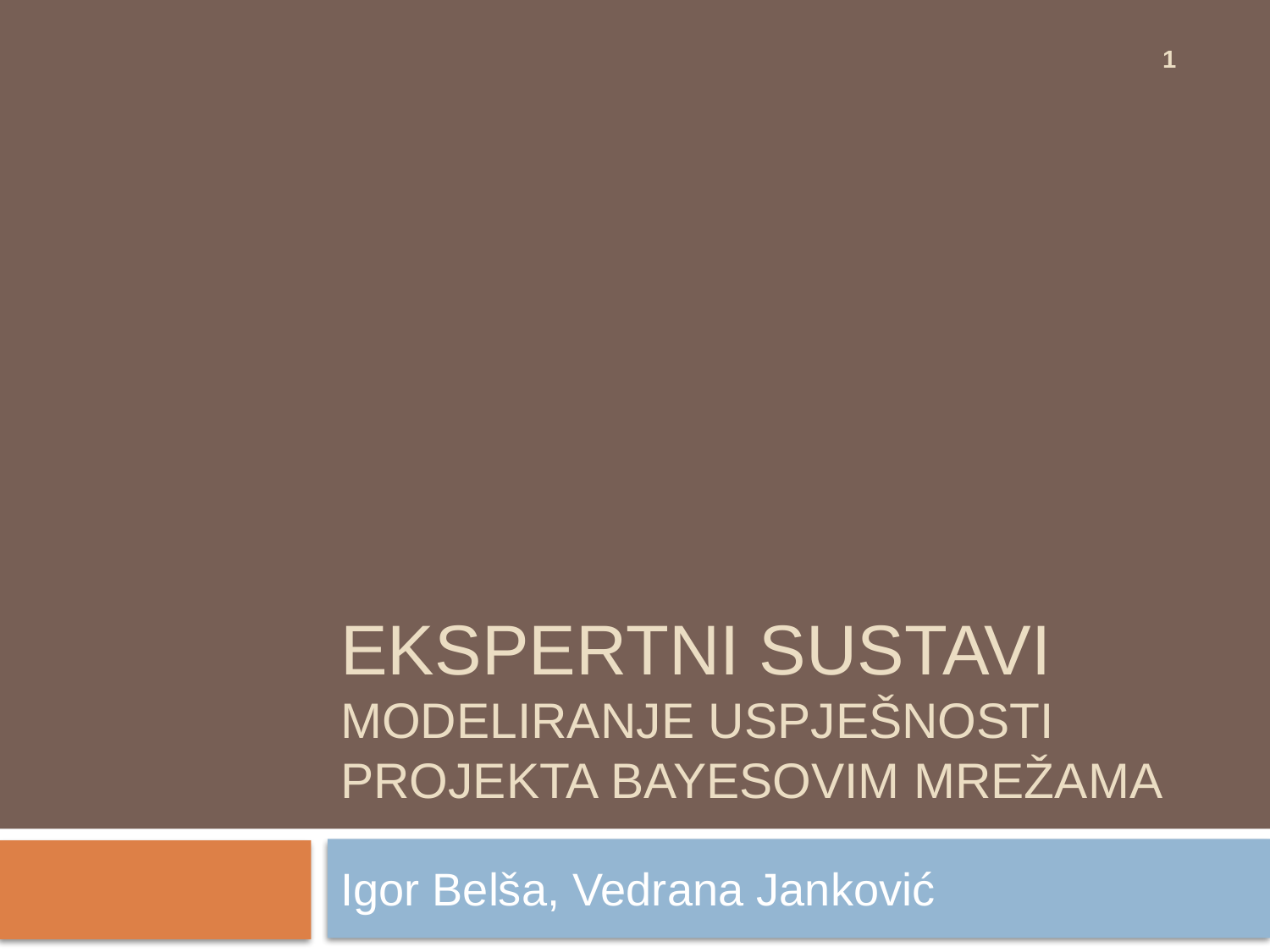

1
# Ekspertni sustavi modeliranje uspješnosti projekta bayesovim mrežama
Igor Belša, Vedrana Janković